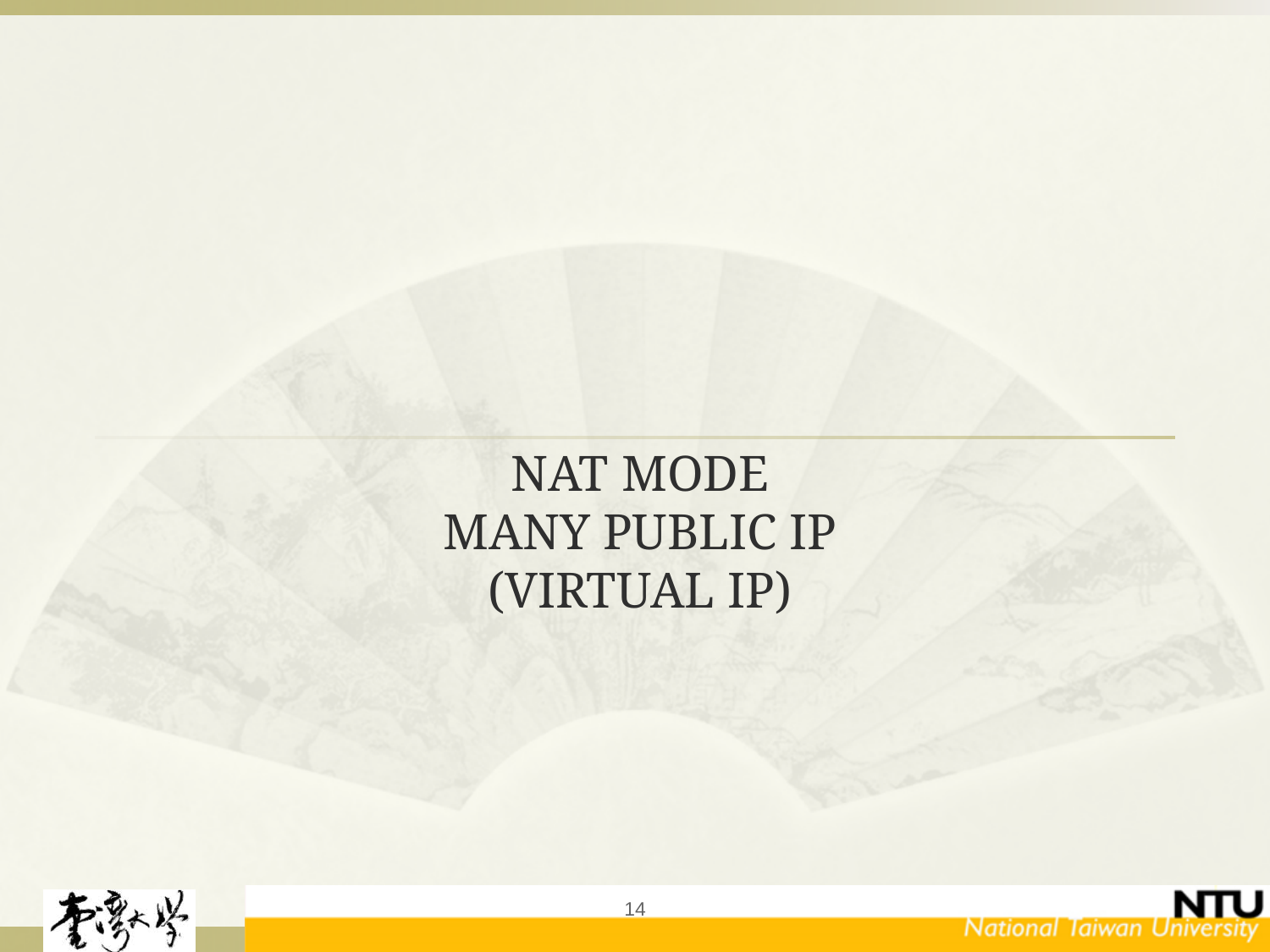

# NAT Mode Many Public IP (Virtual IP)
14